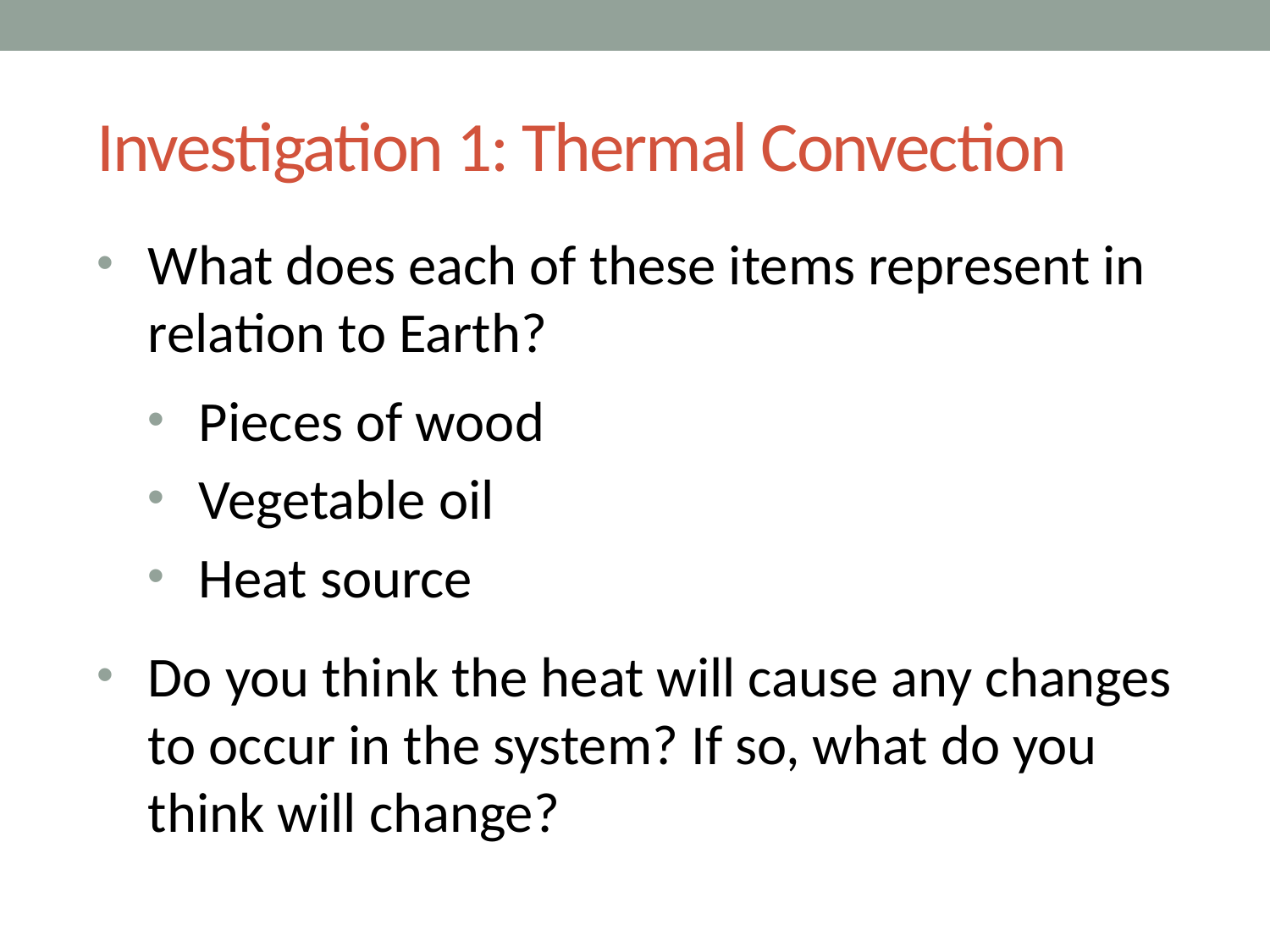

# Investigation 1: Thermal Convection
What does each of these items represent in relation to Earth?
Pieces of wood
Vegetable oil
Heat source
Do you think the heat will cause any changes to occur in the system? If so, what do you think will change?